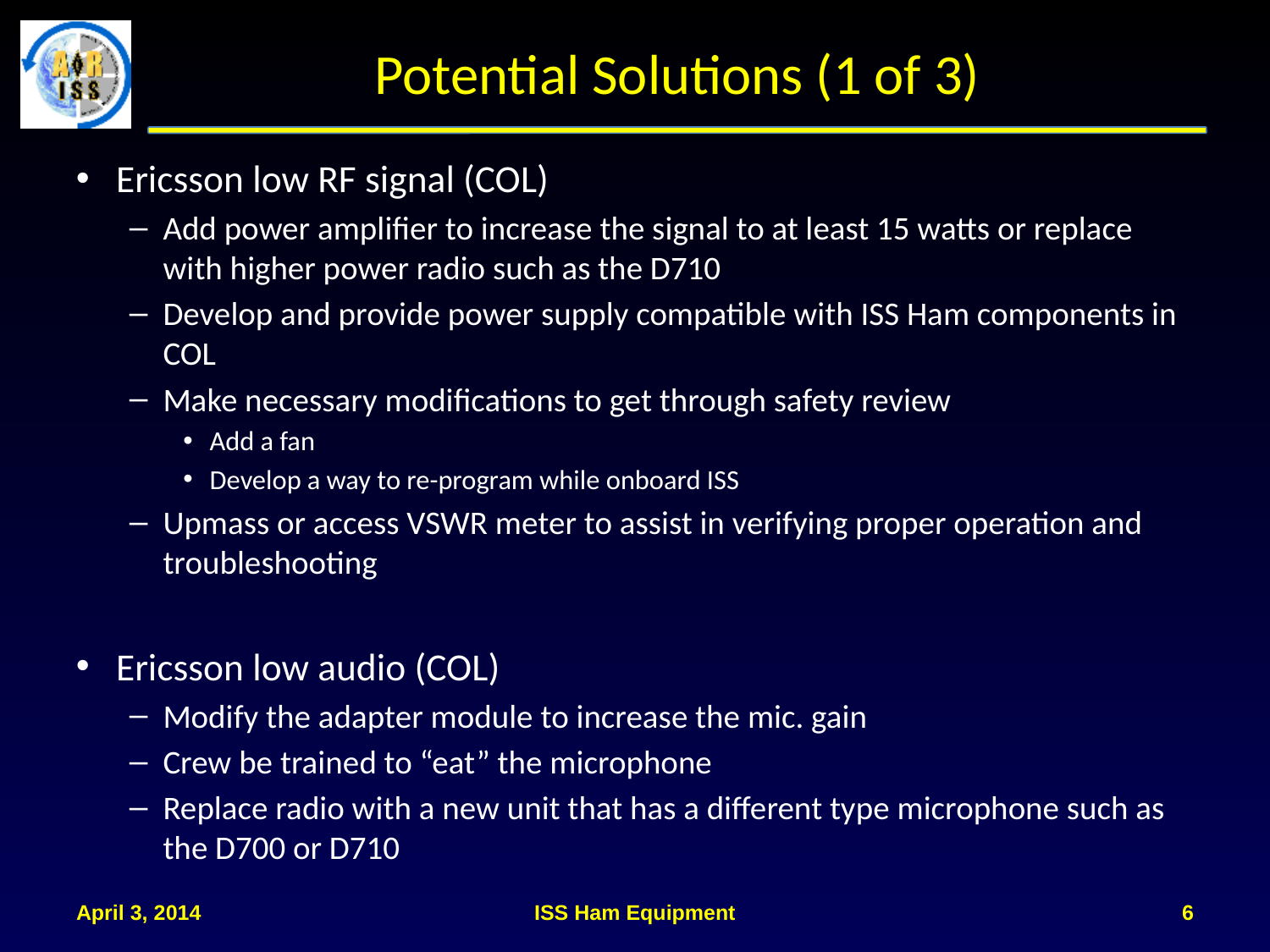

# Potential Solutions (1 of 3)
Ericsson low RF signal (COL)
Add power amplifier to increase the signal to at least 15 watts or replace with higher power radio such as the D710
Develop and provide power supply compatible with ISS Ham components in COL
Make necessary modifications to get through safety review
Add a fan
Develop a way to re-program while onboard ISS
Upmass or access VSWR meter to assist in verifying proper operation and troubleshooting

Ericsson low audio (COL)
Modify the adapter module to increase the mic. gain
Crew be trained to “eat” the microphone
Replace radio with a new unit that has a different type microphone such as the D700 or D710

April 3, 2014
ISS Ham Equipment
6